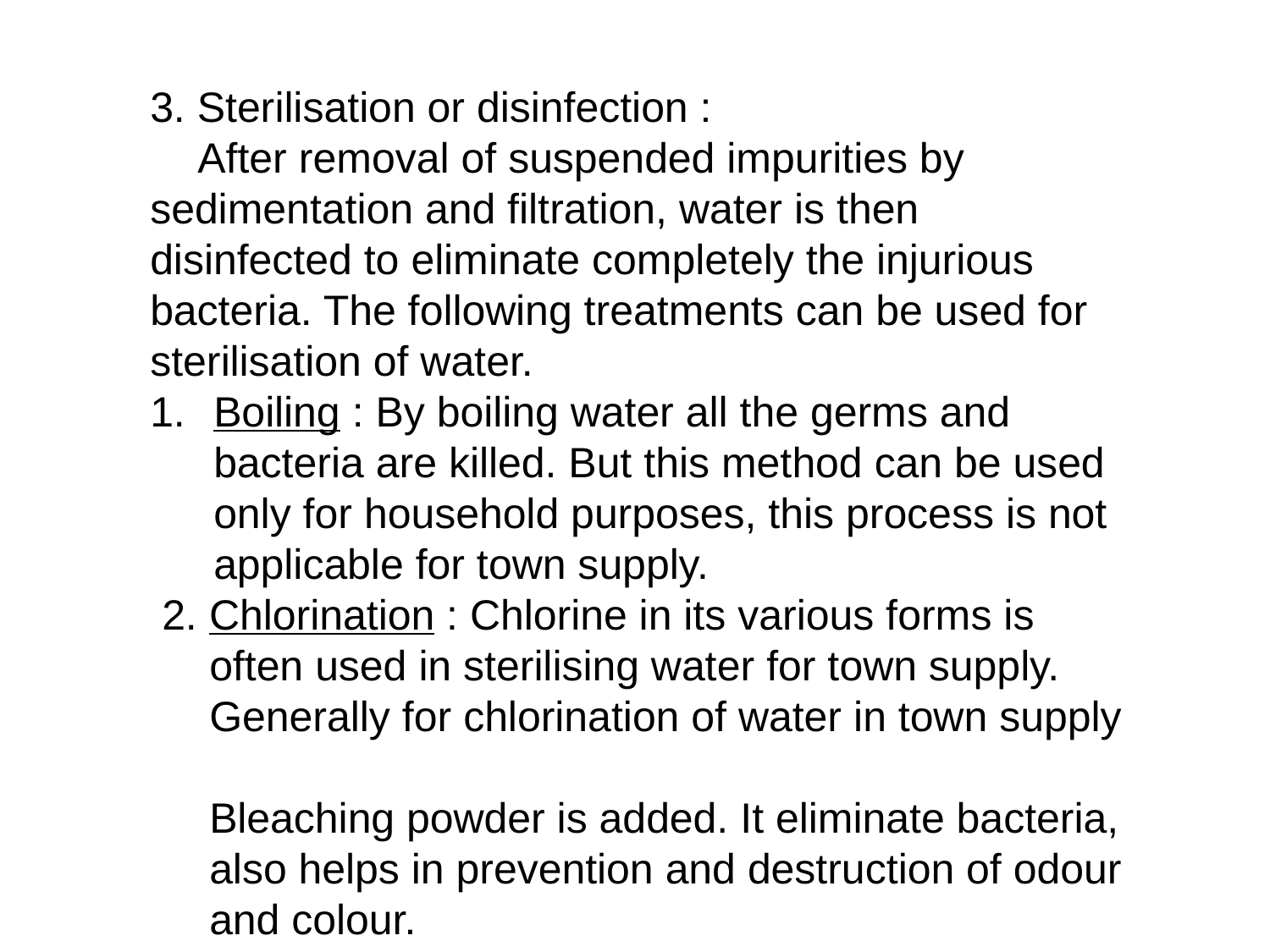

3. Sterilisation or disinfection :
    After removal of suspended impurities by sedimentation and filtration, water is then disinfected to eliminate completely the injurious bacteria. The following treatments can be used for sterilisation of water.
Boiling : By boiling water all the germs and bacteria are killed. But this method can be used only for household purposes, this process is not applicable for town supply.
 2. Chlorination : Chlorine in its various forms is
     often used in sterilising water for town supply.
     Generally for chlorination of water in town supply
     Bleaching powder is added. It eliminate bacteria,
     also helps in prevention and destruction of odour
     and colour.